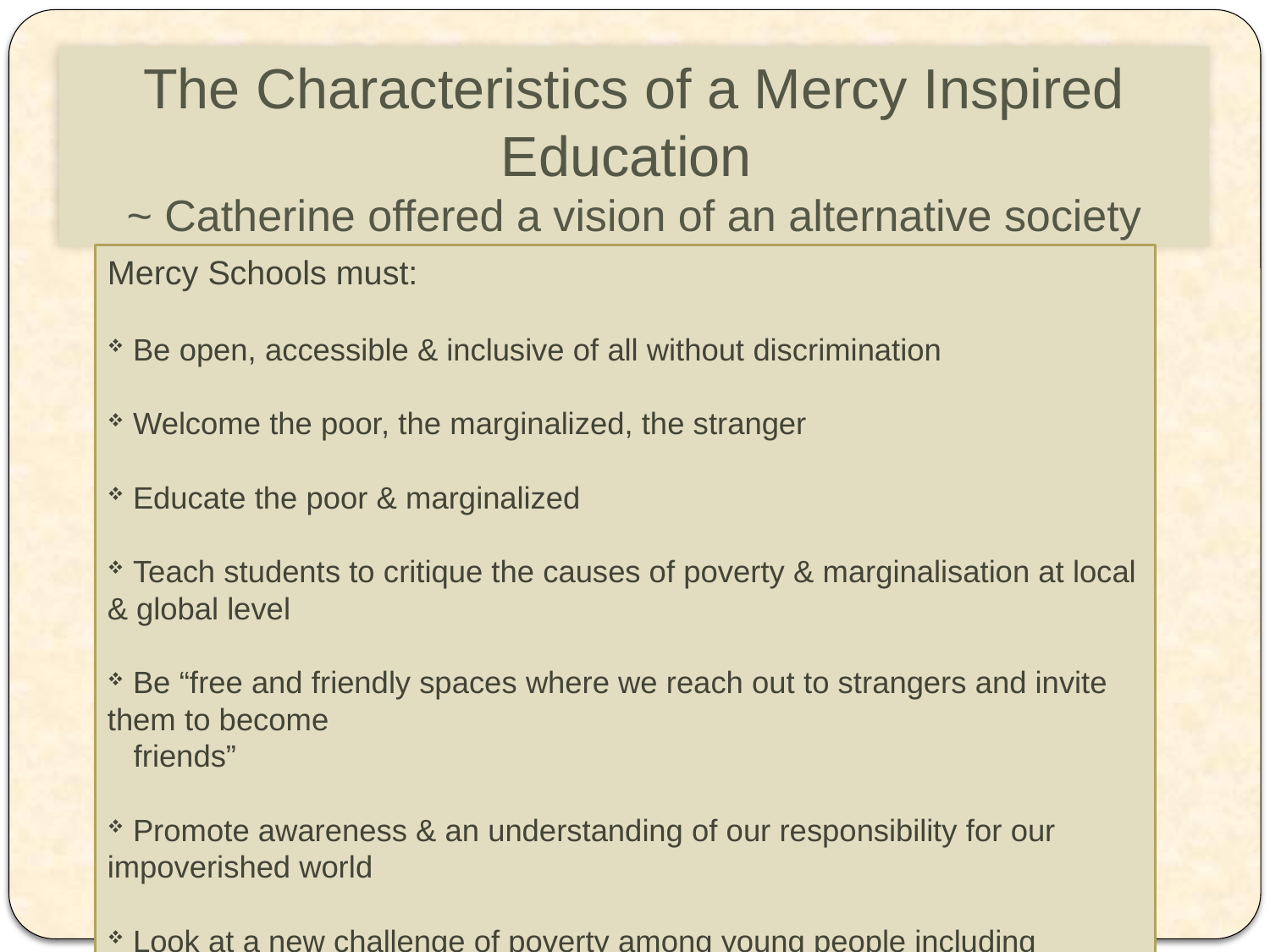

The Characteristics of a Mercy Inspired Education
~ Catherine offered a vision of an alternative society
Mercy Schools must:

 Be open, accessible & inclusive of all without discrimination

 Welcome the poor, the marginalized, the stranger

 Educate the poor & marginalized

 Teach students to critique the causes of poverty & marginalisation at local & global level

 Be “free and friendly spaces where we reach out to strangers and invite them to become
   friends”

 Promote awareness & an understanding of our responsibility for our impoverished world

 Look at a new challenge of poverty among young people including  poverty of a lost sense
    of meaning in life, of resignation or indifference and a lack of a coherent idea